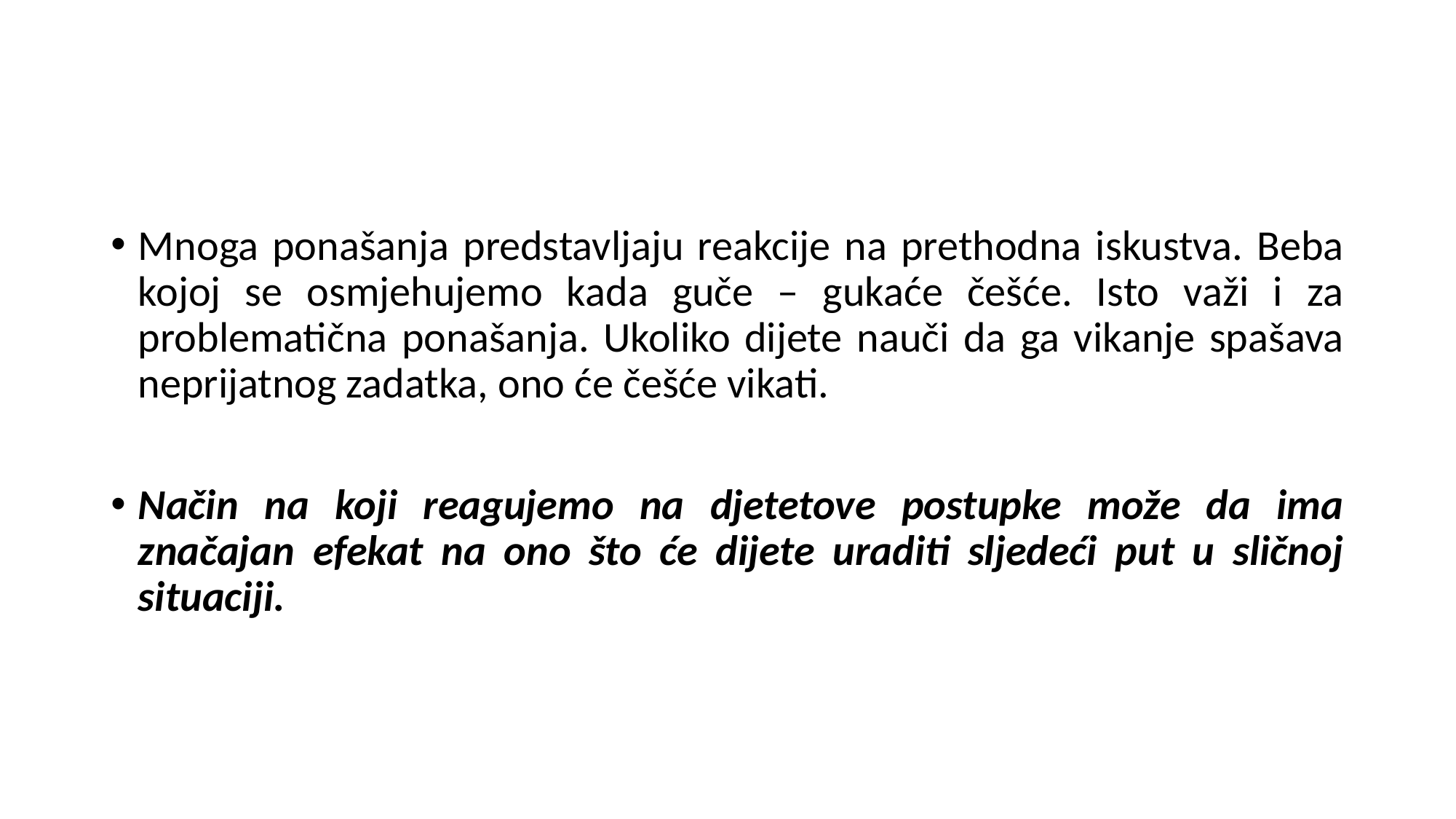

#
Mnoga ponašanja predstavljaju reakcije na prethodna iskustva. Beba kojoj se osmjehujemo kada guče – gukaće češće. Isto važi i za problematična ponašanja. Ukoliko dijete nauči da ga vikanje spašava neprijatnog zadatka, ono će češće vikati.

Način na koji reagujemo na djetetove postupke može da ima značajan efekat na ono što će dijete uraditi sljedeći put u sličnoj situaciji.